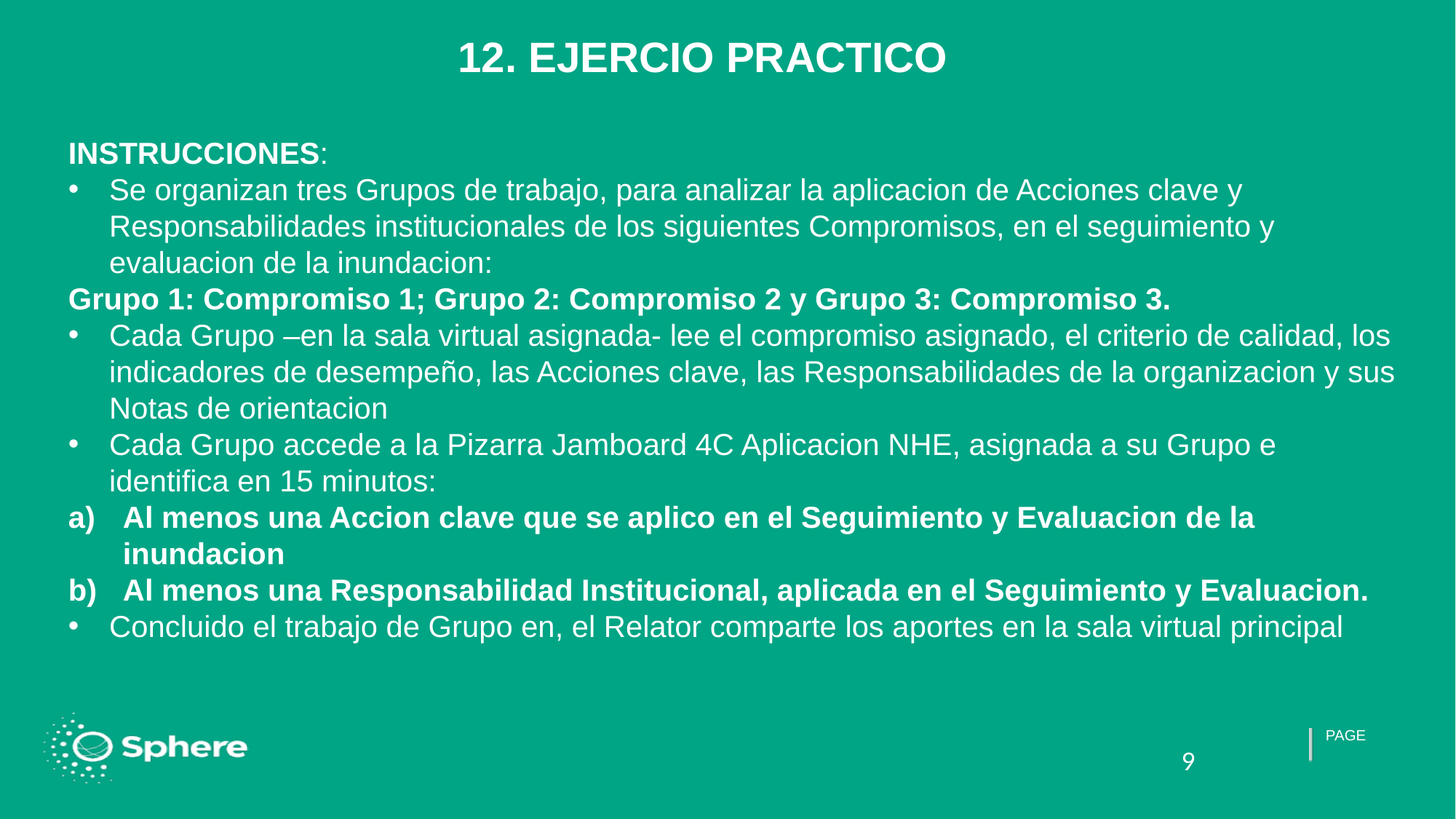

12. EJERCIO PRACTICO

INSTRUCCIONES:
Se organizan tres Grupos de trabajo, para analizar la aplicacion de Acciones clave y Responsabilidades institucionales de los siguientes Compromisos, en el seguimiento y evaluacion de la inundacion:
Grupo 1: Compromiso 1; Grupo 2: Compromiso 2 y Grupo 3: Compromiso 3.
Cada Grupo –en la sala virtual asignada- lee el compromiso asignado, el criterio de calidad, los indicadores de desempeño, las Acciones clave, las Responsabilidades de la organizacion y sus Notas de orientacion
Cada Grupo accede a la Pizarra Jamboard 4C Aplicacion NHE, asignada a su Grupo e identifica en 15 minutos:
Al menos una Accion clave que se aplico en el Seguimiento y Evaluacion de la inundacion
Al menos una Responsabilidad Institucional, aplicada en el Seguimiento y Evaluacion.
Concluido el trabajo de Grupo en, el Relator comparte los aportes en la sala virtual principal
9